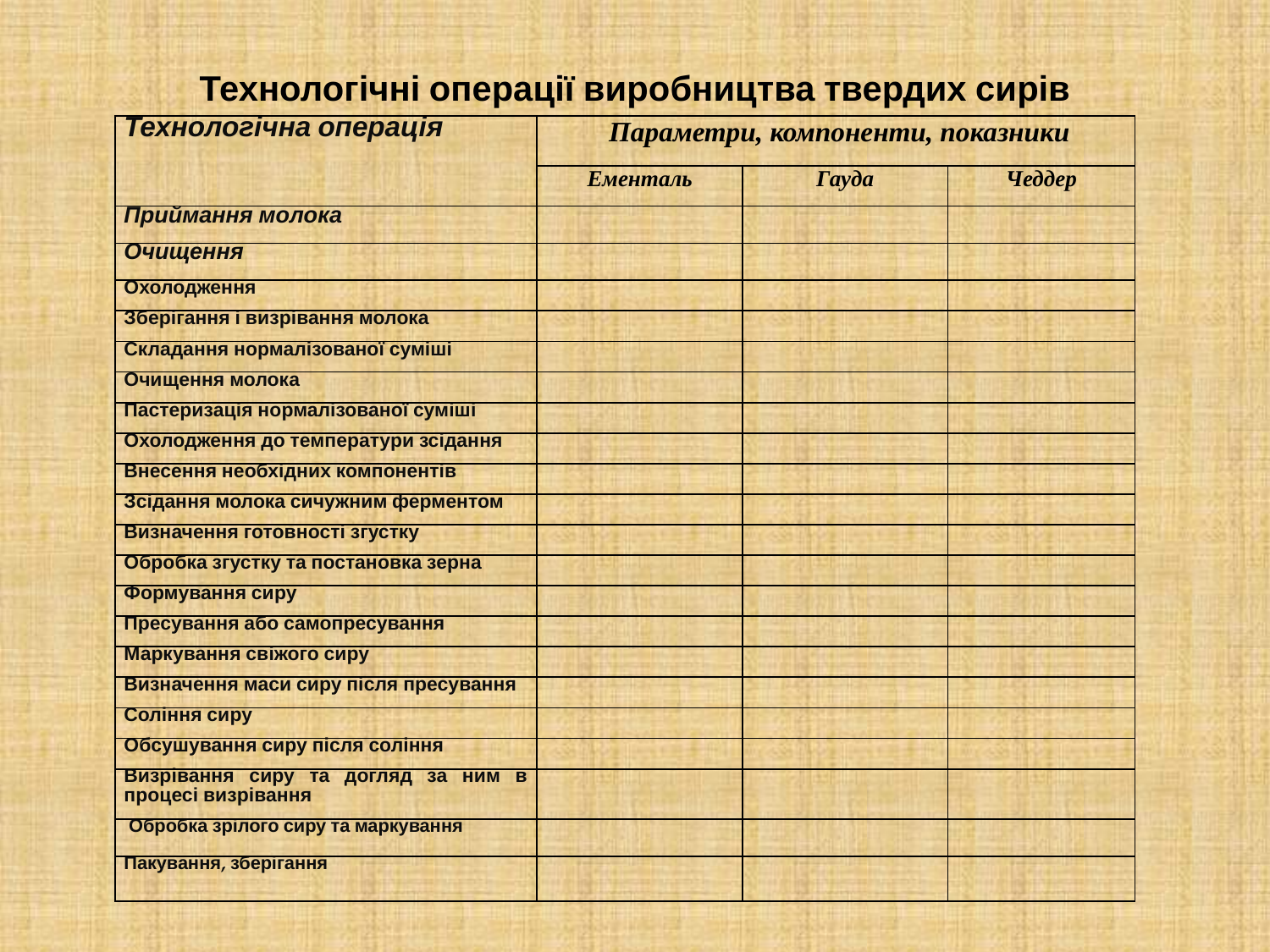

# Технологічні операції виробництва твердих сирів
| Технологічна операція | Параметри, компоненти, показники |  |  |
| --- | --- | --- | --- |
|  | Ементаль | Гауда | Чеддер |
| Приймання молока |  |  |  |
| Очищення |  |  |  |
| Охолодження |  |  |  |
| Зберігання і визрівання молока |  |  |  |
| Складання нормалізованої суміші |  |  |  |
| Очищення молока |  |  |  |
| Пастеризація нормалізованої суміші |  |  |  |
| Охолодження до температури зсідання |  |  |  |
| Внесення необхідних компонентів |  |  |  |
| Зсідання молока сичужним ферментом |  |  |  |
| Визначення готовності згустку |  |  |  |
| Обробка згустку та постановка зерна |  |  |  |
| Формування сиру |  |  |  |
| Пресування або самопресування |  |  |  |
| Маркування свіжого сиру |  |  |  |
| Визначення маси сиру після пресування |  |  |  |
| Соління сиру |  |  |  |
| Обсушування сиру після соління |  |  |  |
| Визрівання сиру та догляд за ним в процесі визрівання |  |  |  |
| Обробка зрілого сиру та маркування |  |  |  |
| Пакування, зберігання |  |  |  |